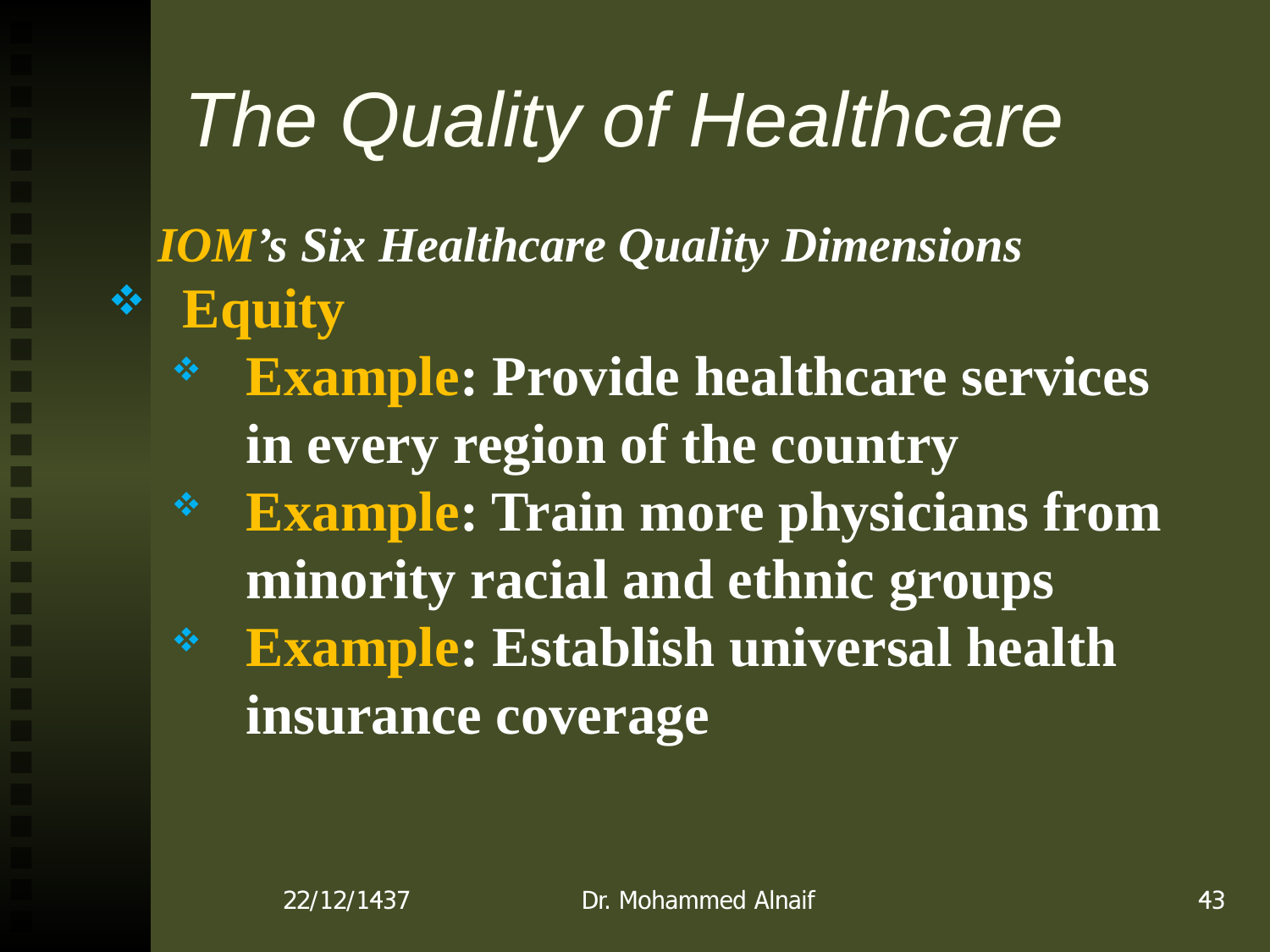

# The Quality of Healthcare
IOM’s Six Healthcare Quality Dimensions
Equity
Example: Provide healthcare services in every region of the country
Example: Train more physicians from minority racial and ethnic groups
Example: Establish universal health insurance coverage
22/12/1437
Dr. Mohammed Alnaif
43